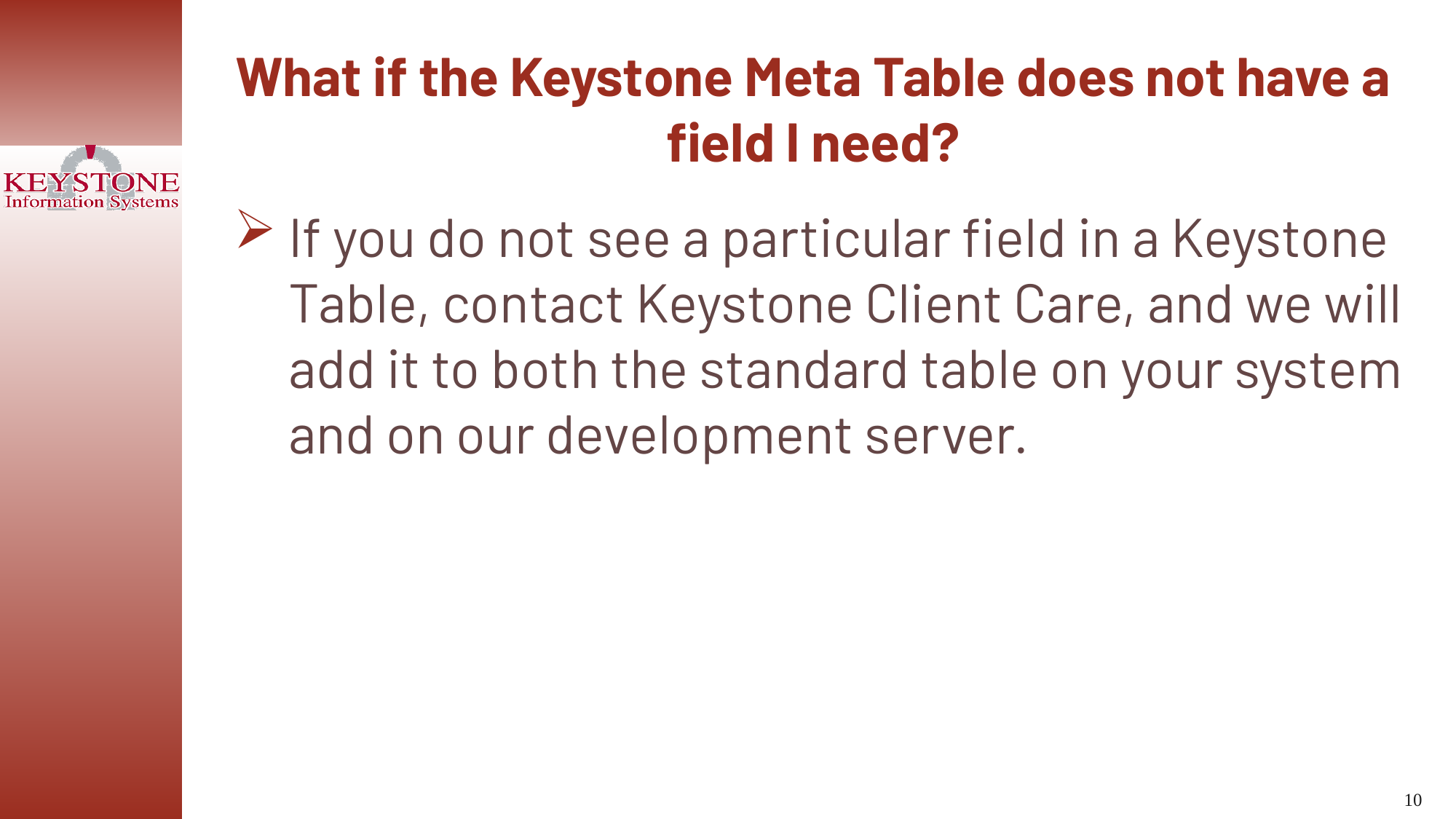

What if the Keystone Meta Table does not have a field I need?
If you do not see a particular field in a Keystone Table, contact Keystone Client Care, and we will add it to both the standard table on your system and on our development server.
10